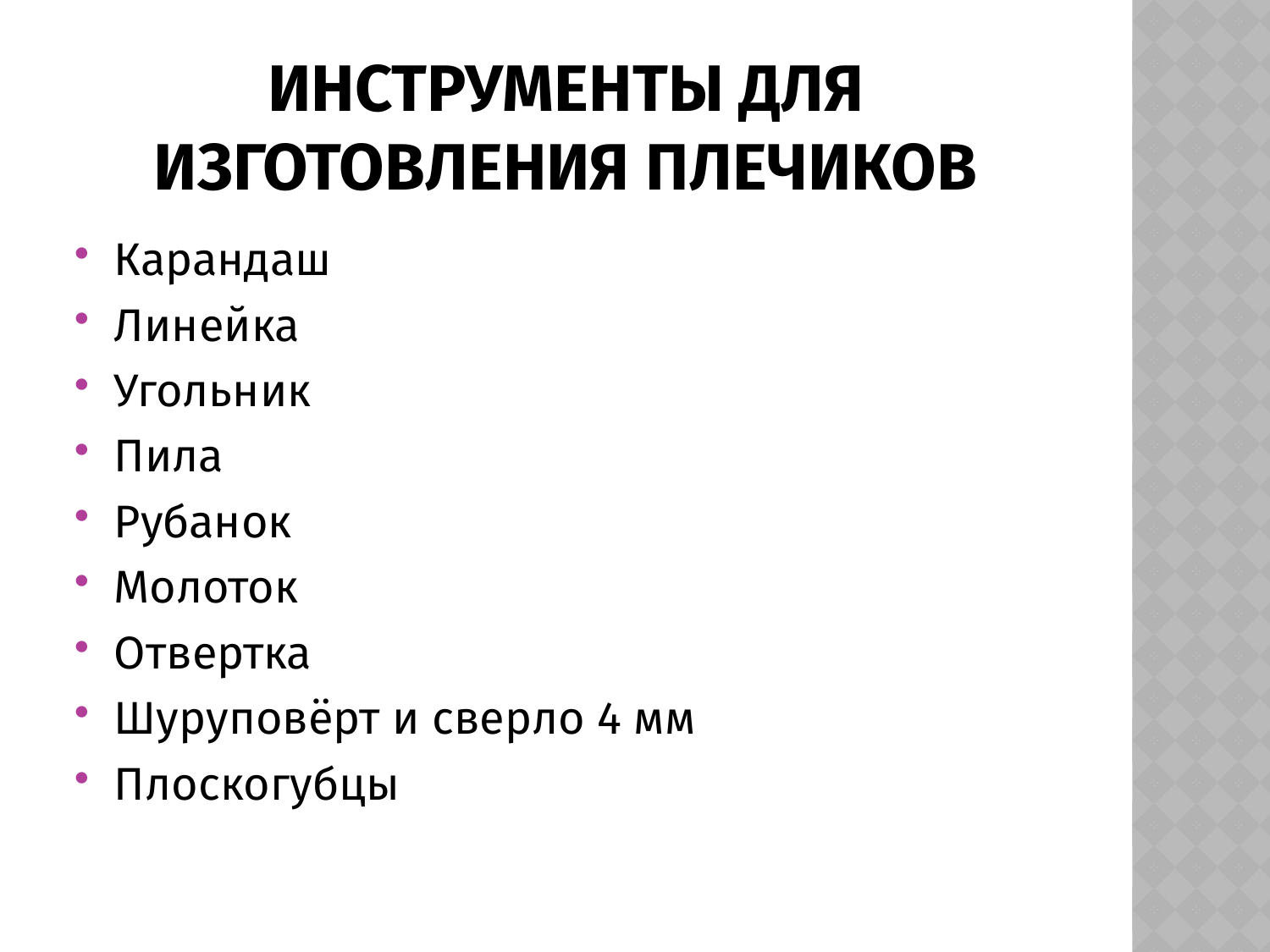

# Инструменты для изготовления плечиков
Карандаш
Линейка
Угольник
Пила
Рубанок
Молоток
Отвертка
Шуруповёрт и сверло 4 мм
Плоскогубцы